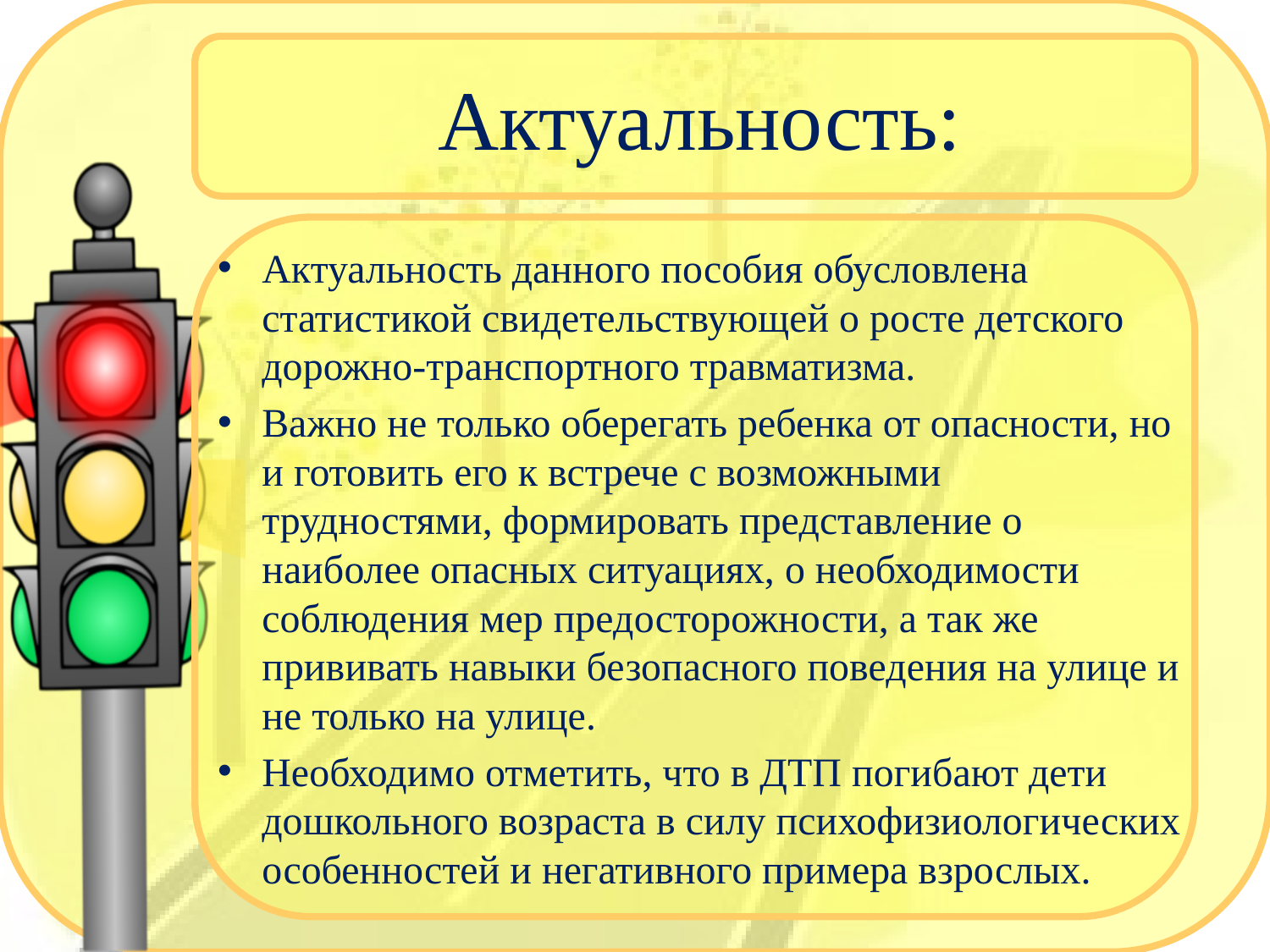

# Актуальность:
Актуальность данного пособия обусловлена статистикой свидетельствующей о росте детского дорожно-транспортного травматизма.
Важно не только оберегать ребенка от опасности, но и готовить его к встрече с возможными трудностями, формировать представление о наиболее опасных ситуациях, о необходимости соблюдения мер предосторожности, а так же прививать навыки безопасного поведения на улице и не только на улице.
Необходимо отметить, что в ДТП погибают дети дошкольного возраста в силу психофизиологических особенностей и негативного примера взрослых.